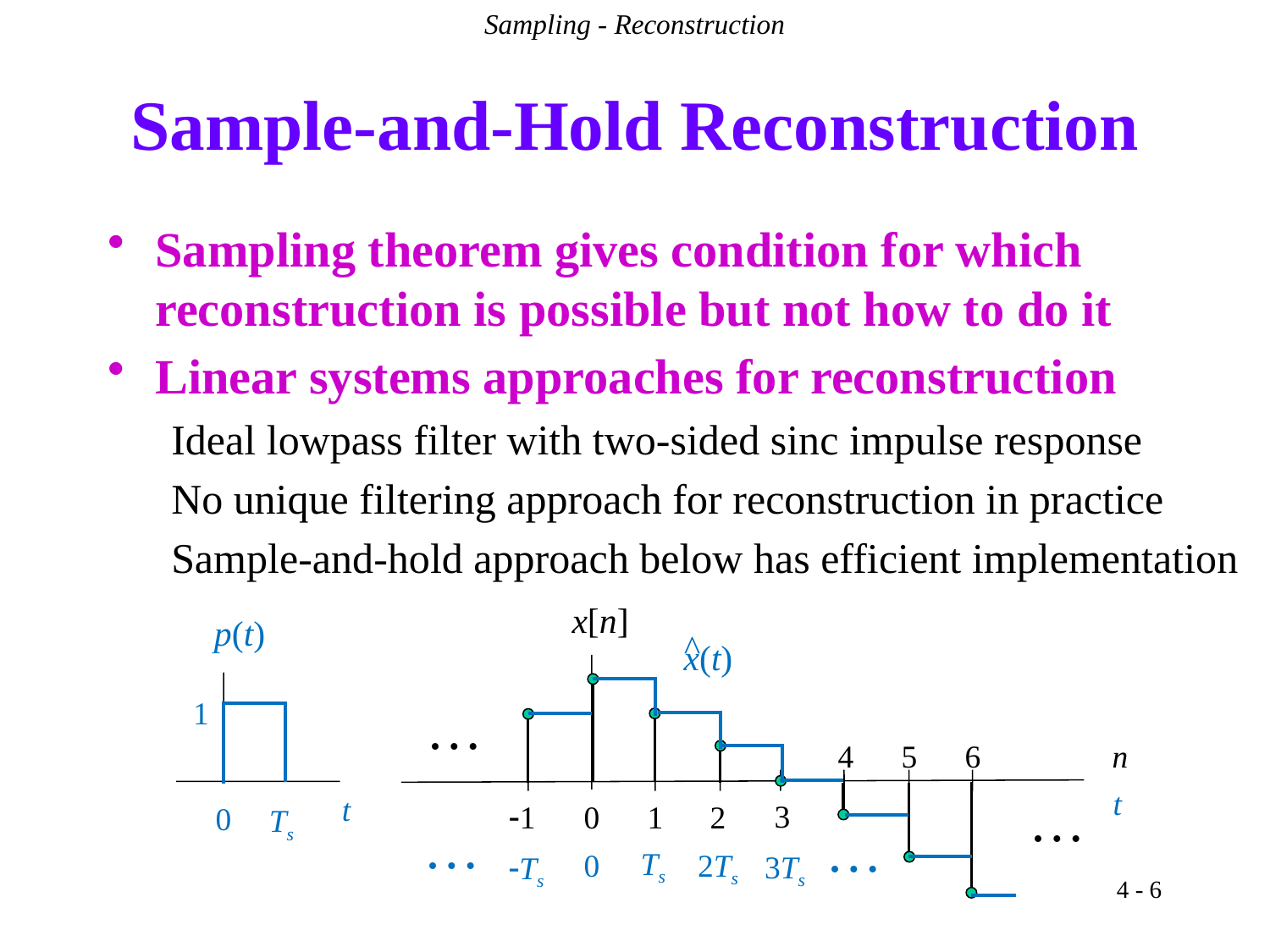

Sampling - Reconstruction
# Sample-and-Hold Reconstruction
Sampling theorem gives condition for which reconstruction is possible but not how to do it
Linear systems approaches for reconstruction
Ideal lowpass filter with two-sided sinc impulse response
No unique filtering approach for reconstruction in practice
Sample-and-hold approach below has efficient implementation
x[n]

…

4
5
6
n

…

3
−1
1
2
0
p(t)

1

t
0
Ts
^
x(t)
t
…
…
Ts
0
2Ts
3Ts
−Ts
4 - 6